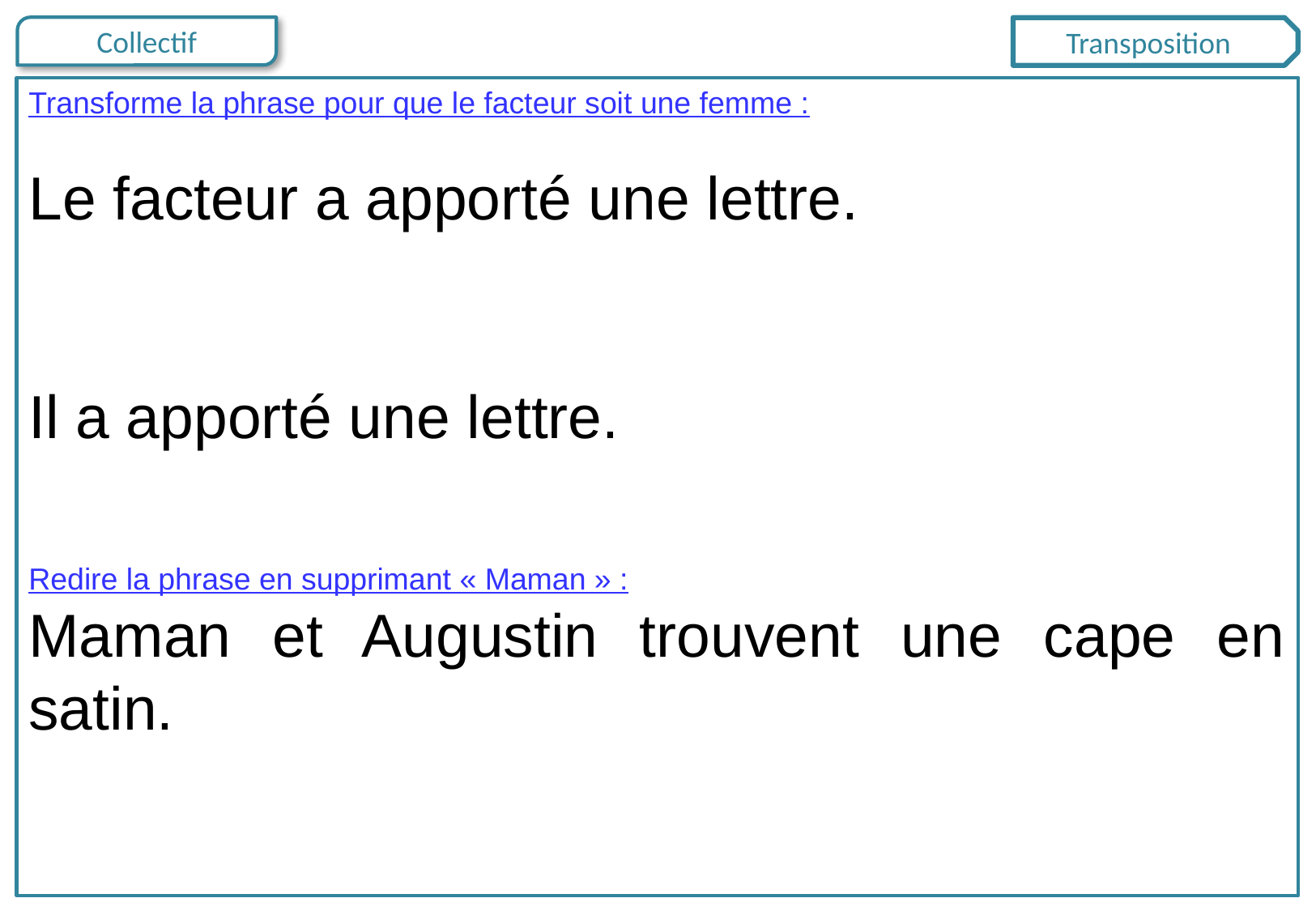

Transposition
Transforme la phrase pour que le facteur soit une femme :
Le facteur a apporté une lettre.
Il a apporté une lettre.
Redire la phrase en supprimant « Maman » :
Maman et Augustin trouvent une cape en satin.